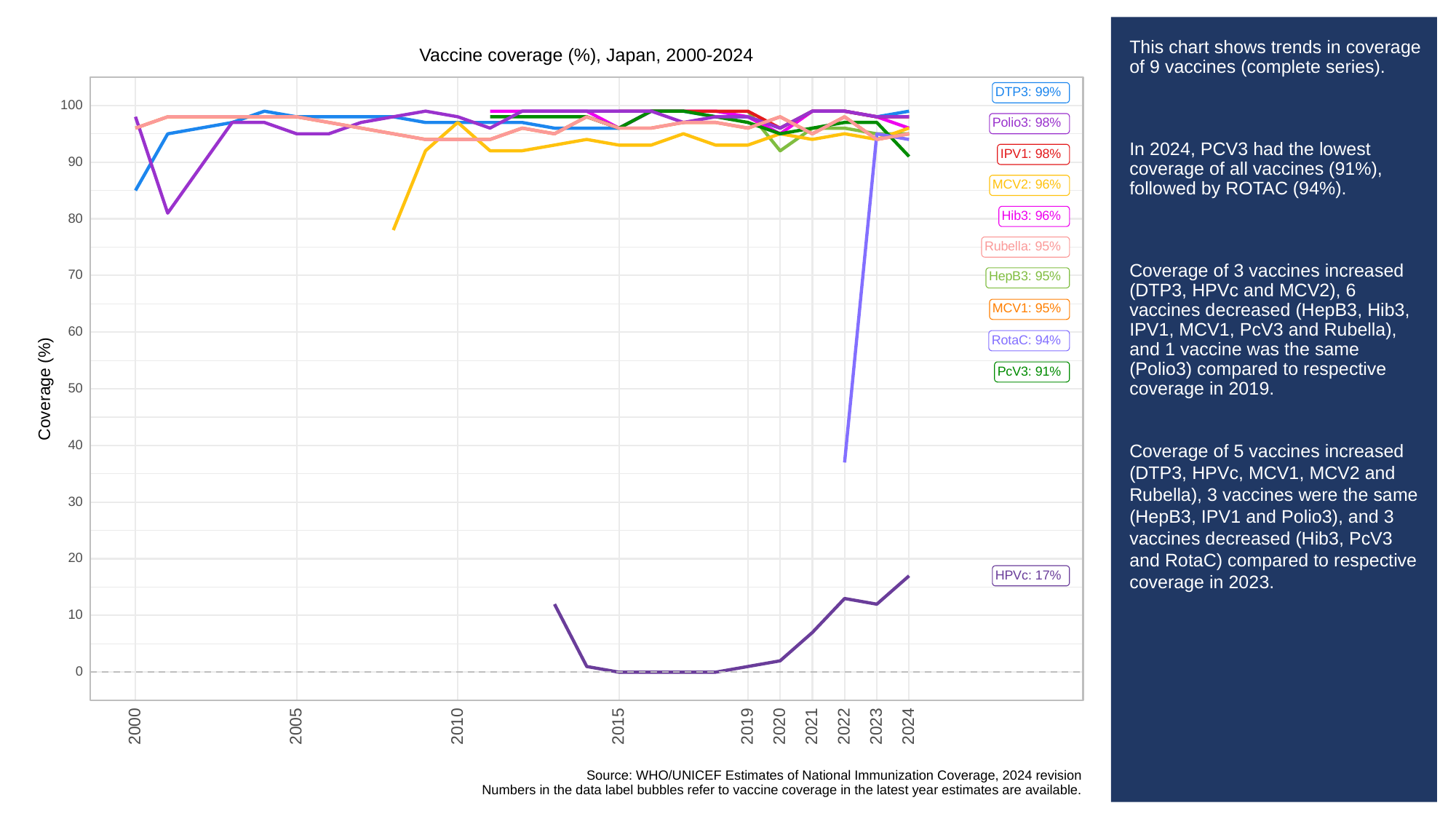

# This chart shows trends in coverage of 9 vaccines (complete series).

In 2024, PCV3 had the lowest coverage of all vaccines (91%), followed by ROTAC (94%).

Coverage of 3 vaccines increased (DTP3, HPVc and MCV2), 6 vaccines decreased (HepB3, Hib3, IPV1, MCV1, PcV3 and Rubella), and 1 vaccine was the same (Polio3) compared to respective coverage in 2019.

Coverage of 5 vaccines increased (DTP3, HPVc, MCV1, MCV2 and Rubella), 3 vaccines were the same (HepB3, IPV1 and Polio3), and 3 vaccines decreased (Hib3, PcV3 and RotaC) compared to respective coverage in 2023.

Vaccine coverage (%), Japan, 2000-2024

DTP3: 99%

100

Polio3: 98%

IPV1: 98%
90

MCV2: 96%

Hib3: 96%
80

Rubella: 95%

70
HepB3: 95%

MCV1: 95%
60

RotaC: 94%

PcV3: 91%
Coverage (%)
50

40

30

20

HPVc: 17%

10

0

2023
2000
2005
2010
2015
2019
2020
2021
2022
2024
Source: WHO/UNICEF Estimates of National Immunization Coverage, 2024 revision
Numbers in the data label bubbles refer to vaccine coverage in the latest year estimates are available.